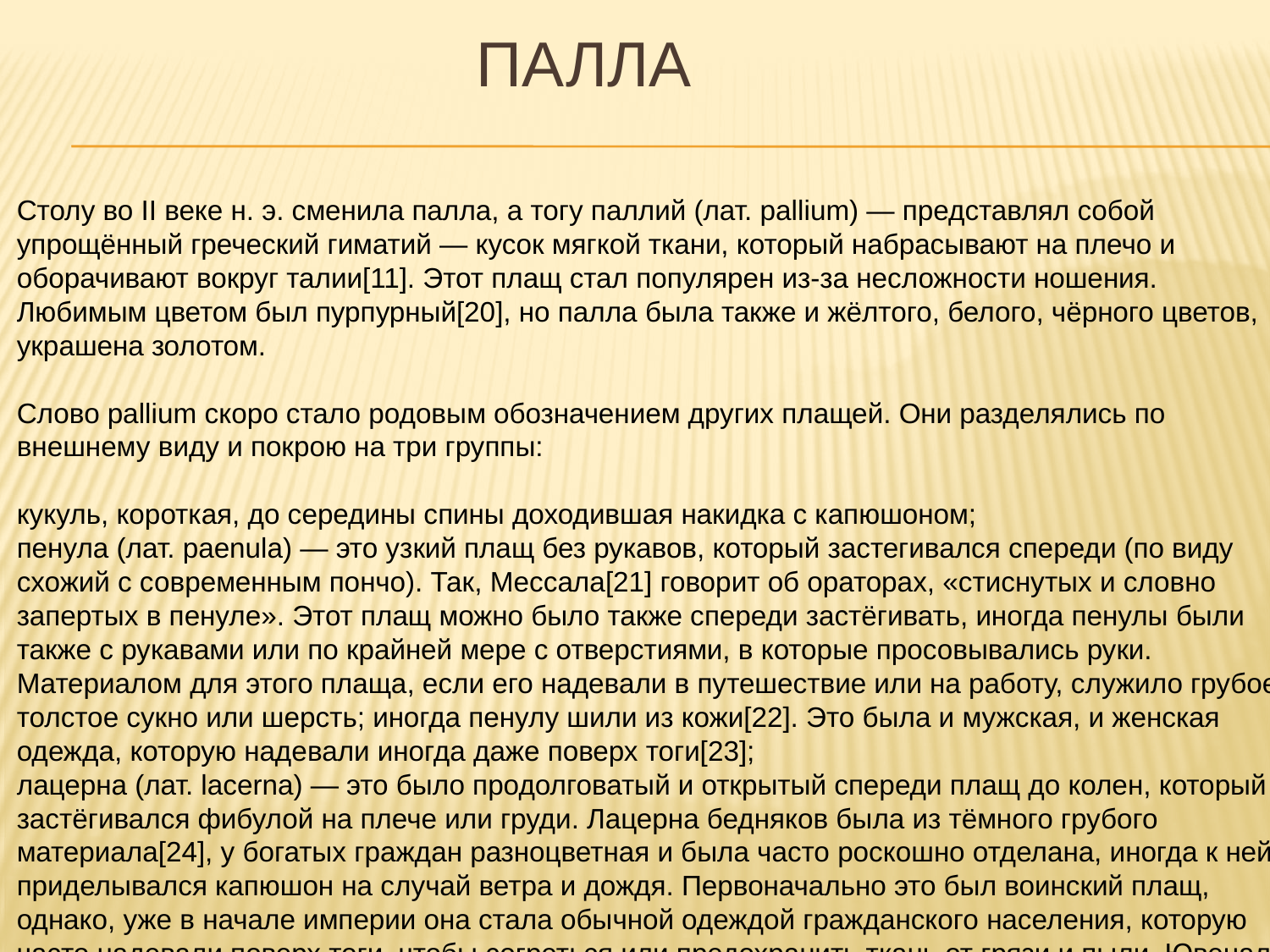

# Палла
Столу во II веке н. э. сменила палла, а тогу паллий (лат. pallium) — представлял собой упрощённый греческий гиматий — кусок мягкой ткани, который набрасывают на плечо и оборачивают вокруг талии[11]. Этот плащ стал популярен из-за несложности ношения. Любимым цветом был пурпурный[20], но палла была также и жёлтого, белого, чёрного цветов, украшена золотом.

Слово pallium скоро стало родовым обозначением других плащей. Они разделялись по внешнему виду и покрою на три группы:

кукуль, короткая, до середины спины доходившая накидка с капюшоном;
пенула (лат. paenula) — это узкий плащ без рукавов, который застегивался спереди (по виду схожий с современным пончо). Так, Мессала[21] говорит об ораторах, «стиснутых и словно запертых в пенуле». Этот плащ можно было также спереди застёгивать, иногда пенулы были также с рукавами или по крайней мере с отверстиями, в которые просовывались руки. Материалом для этого плаща, если его надевали в путешествие или на работу, служило грубое толстое сукно или шерсть; иногда пенулу шили из кожи[22]. Это была и мужская, и женская одежда, которую надевали иногда даже поверх тоги[23];
лацерна (лат. lacerna) — это было продолговатый и открытый спереди плащ до колен, который застёгивался фибулой на плече или груди. Лацерна бедняков была из тёмного грубого материала[24], у богатых граждан разноцветная и была часто роскошно отделана, иногда к ней приделывался капюшон на случай ветра и дождя. Первоначально это был воинский плащ, однако, уже в начале империи она стала обычной одеждой гражданского населения, которую часто надевали поверх тоги, чтобы согреться или предохранить ткань от грязи и пыли. Ювенал называл эти плащи «охранителями тоги»[11]